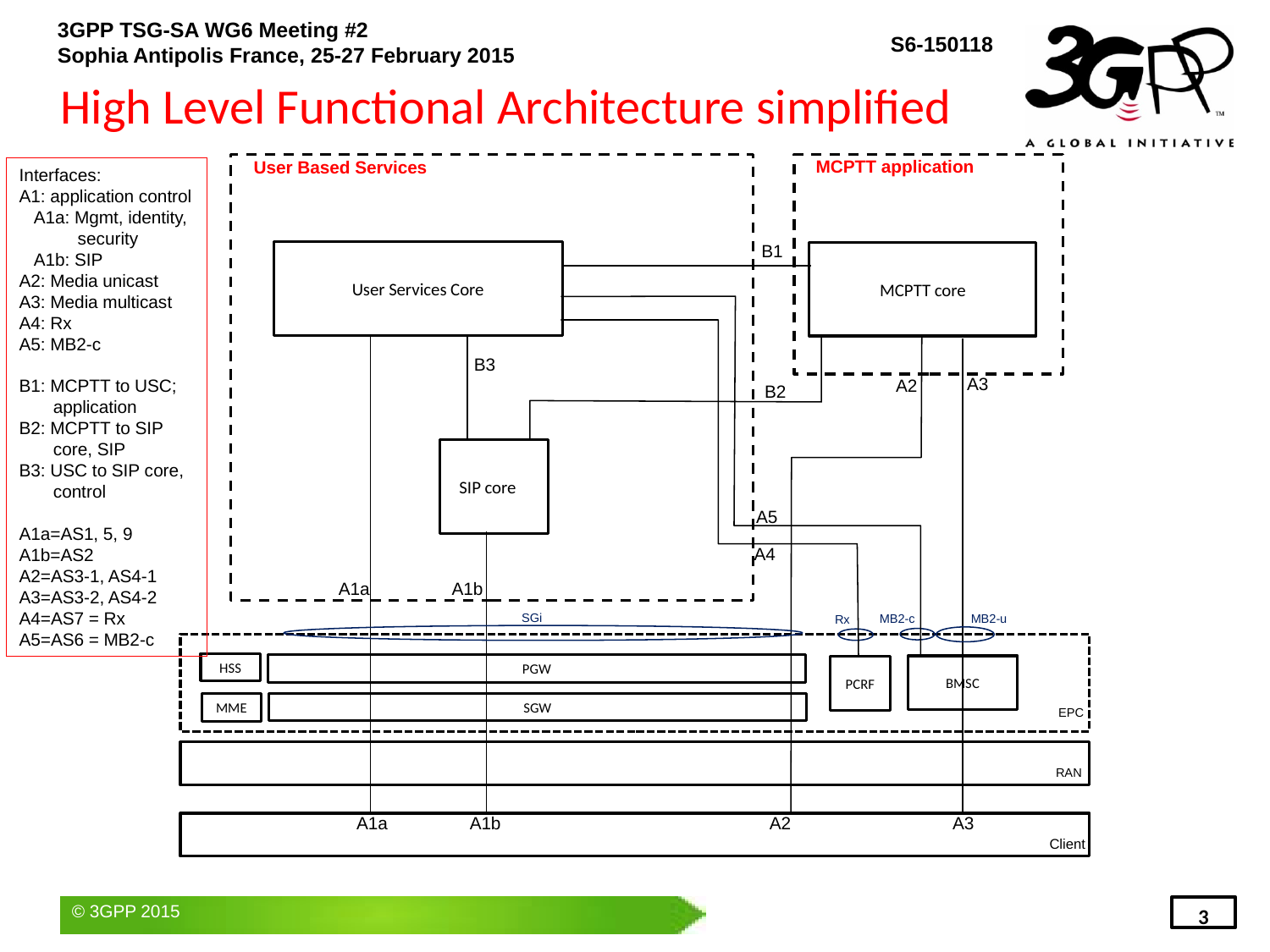

High Level Functional Architecture simplified
MCPTT application
User Based Services

Interfaces:
A1: application control
   A1a: Mgmt, identity,
            security
   A1b: SIP
A2: Media unicast
A3: Media multicast
A4: Rx
A5: MB2-c

B1: MCPTT to USC;
       application
B2: MCPTT to SIP
       core, SIP
B3: USC to SIP core,
       control

A1a=AS1, 5, 9
A1b=AS2
A2=AS3-1, AS4-1
A3=AS3-2, AS4-2
A4=AS7 = Rx
A5=AS6 = MB2-c
B1
User Services Core
MCPTT core

B3
A3
A2
B2
SIP core
A5
A4
A1a
A1b
SGi
MB2-u
MB2-c
Rx

HSS
PGW
BMSC
PCRF
SGW
MME
EPC

RAN
A1a
A1b
A2
A3

Client